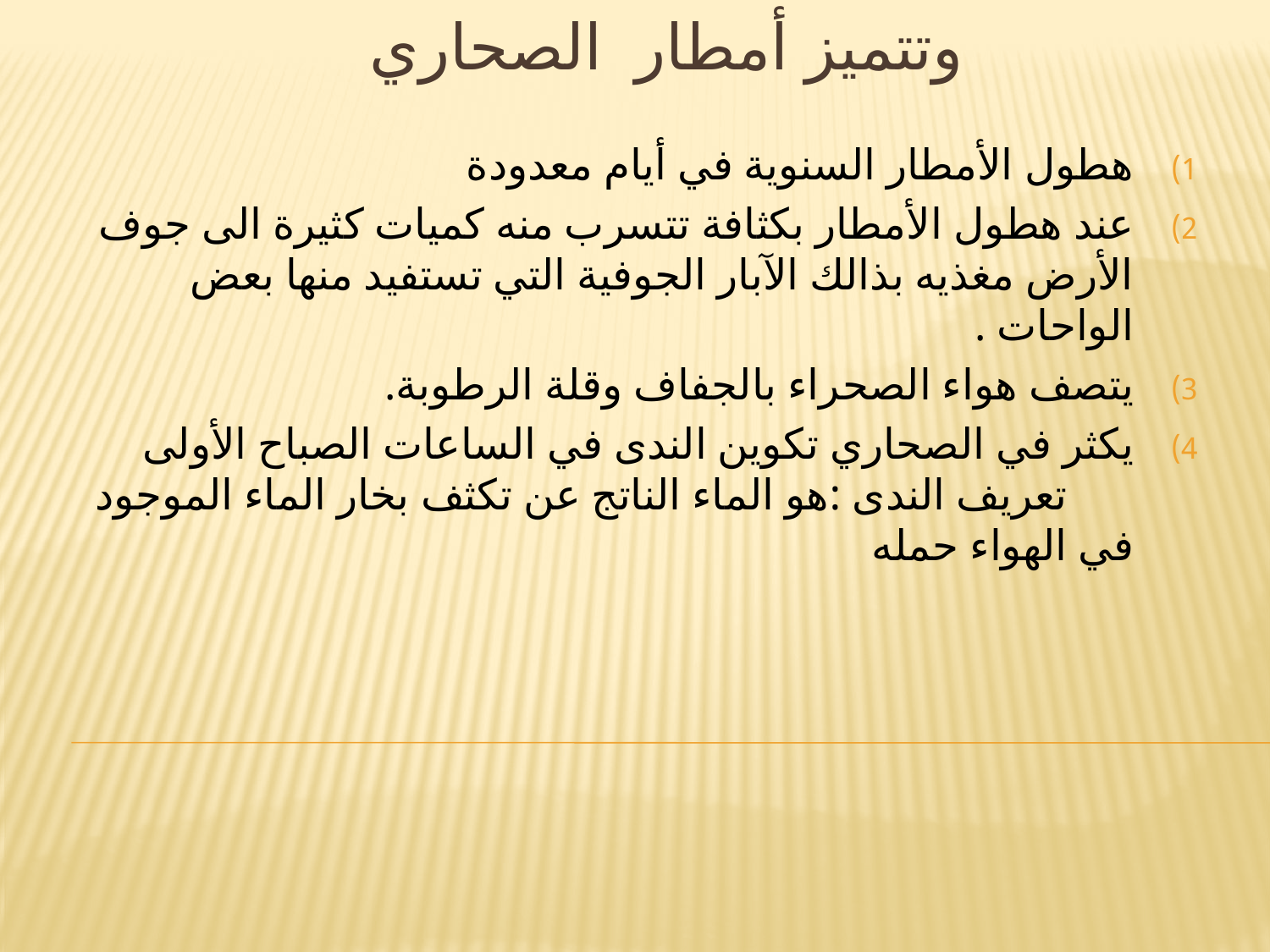

# وتتميز أمطار  الصحاري
هطول الأمطار السنوية في أيام معدودة
عند هطول الأمطار بكثافة تتسرب منه كميات كثيرة الى جوف الأرض مغذيه بذالك الآبار الجوفية التي تستفيد منها بعض الواحات .
يتصف هواء الصحراء بالجفاف وقلة الرطوبة.
يكثر في الصحاري تكوين الندى في الساعات الصباح الأولى            تعريف الندى :هو الماء الناتج عن تكثف بخار الماء الموجود في الهواء حمله